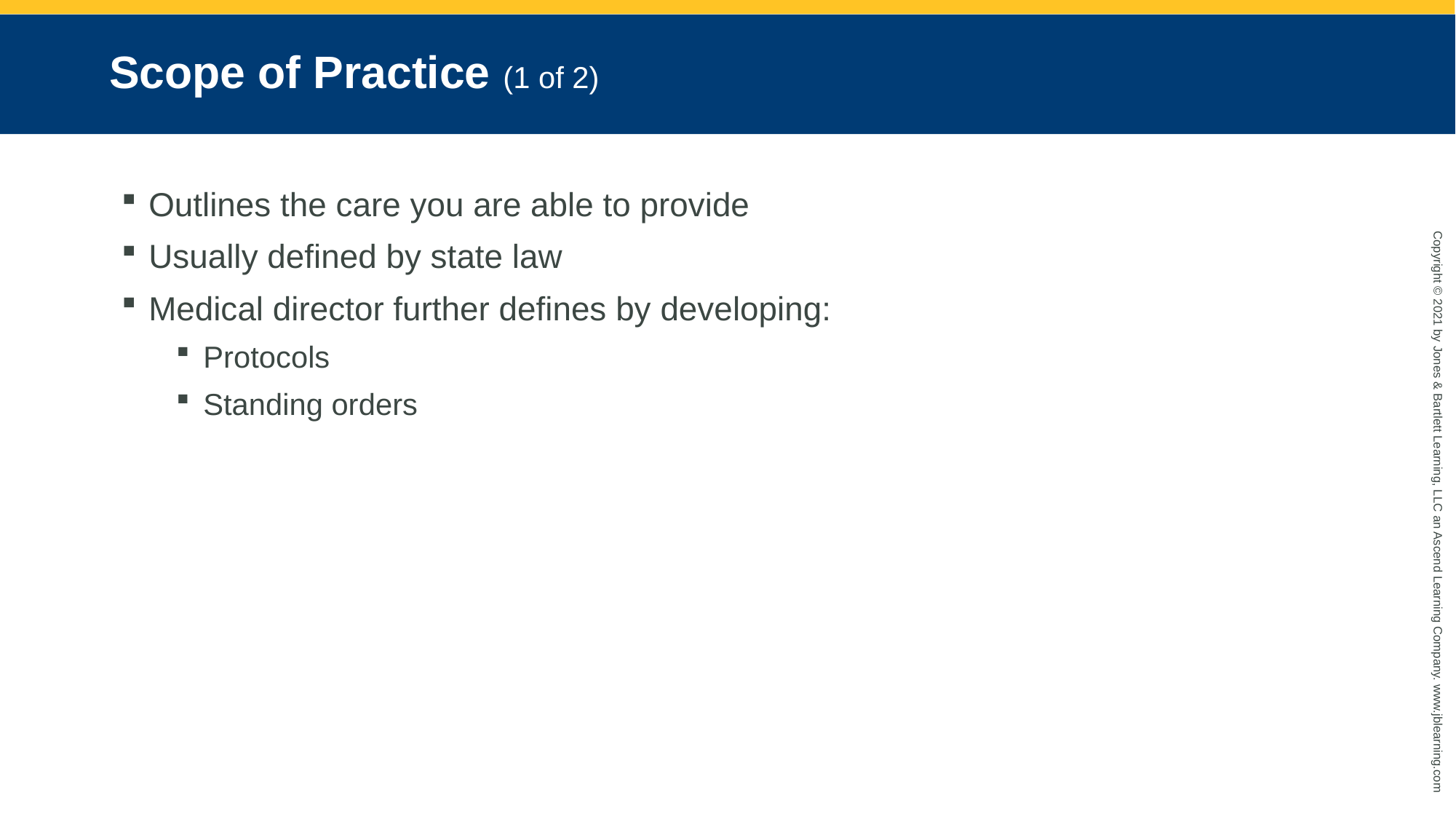

# Scope of Practice (1 of 2)
Outlines the care you are able to provide
Usually defined by state law
Medical director further defines by developing:
Protocols
Standing orders